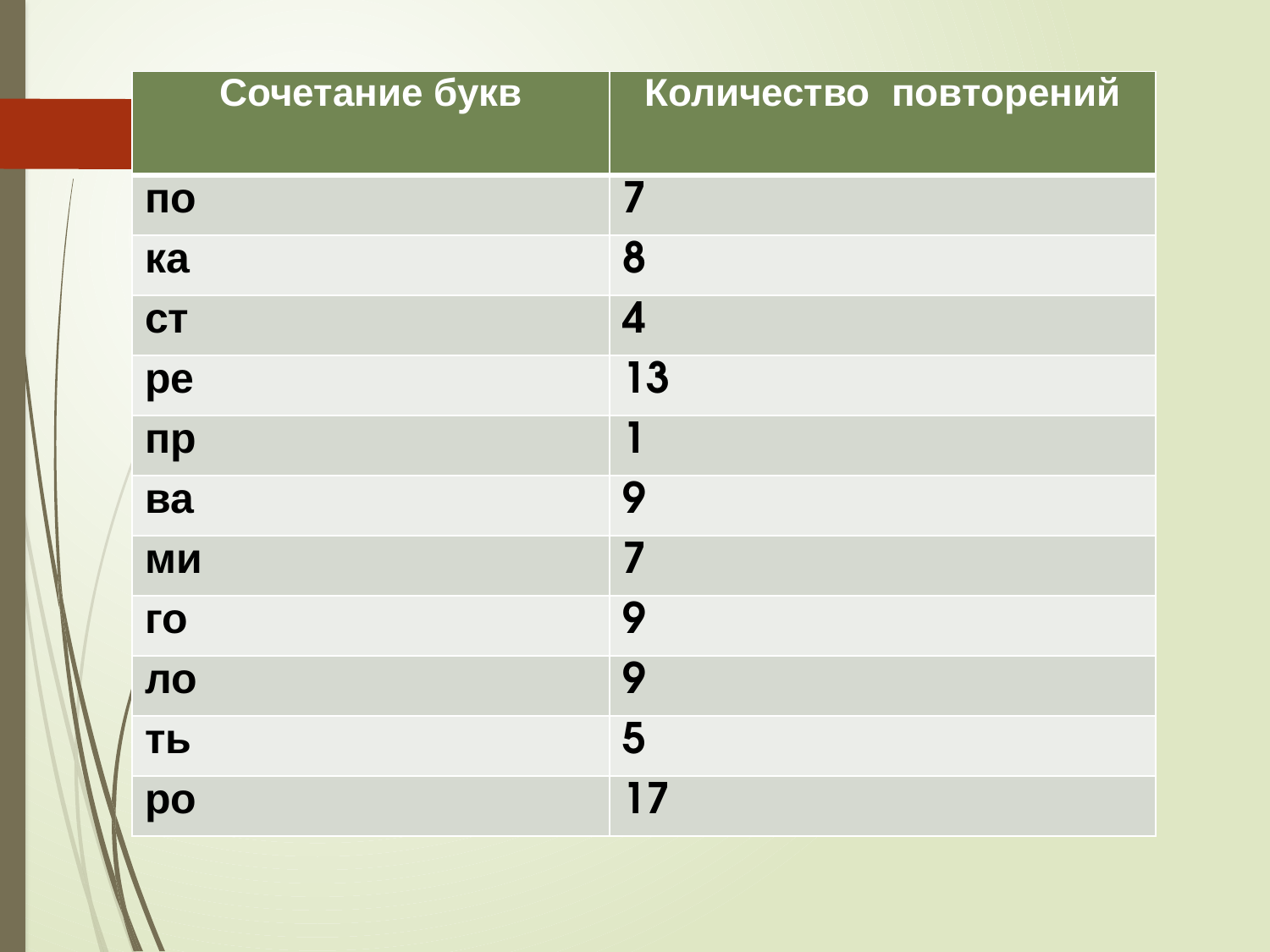

| Сочетание букв | Количество повторений |
| --- | --- |
| по | 7 |
| ка | 8 |
| ст | 4 |
| ре | 13 |
| пр | 1 |
| ва | 9 |
| ми | 7 |
| го | 9 |
| ло | 9 |
| ть | 5 |
| ро | 17 |